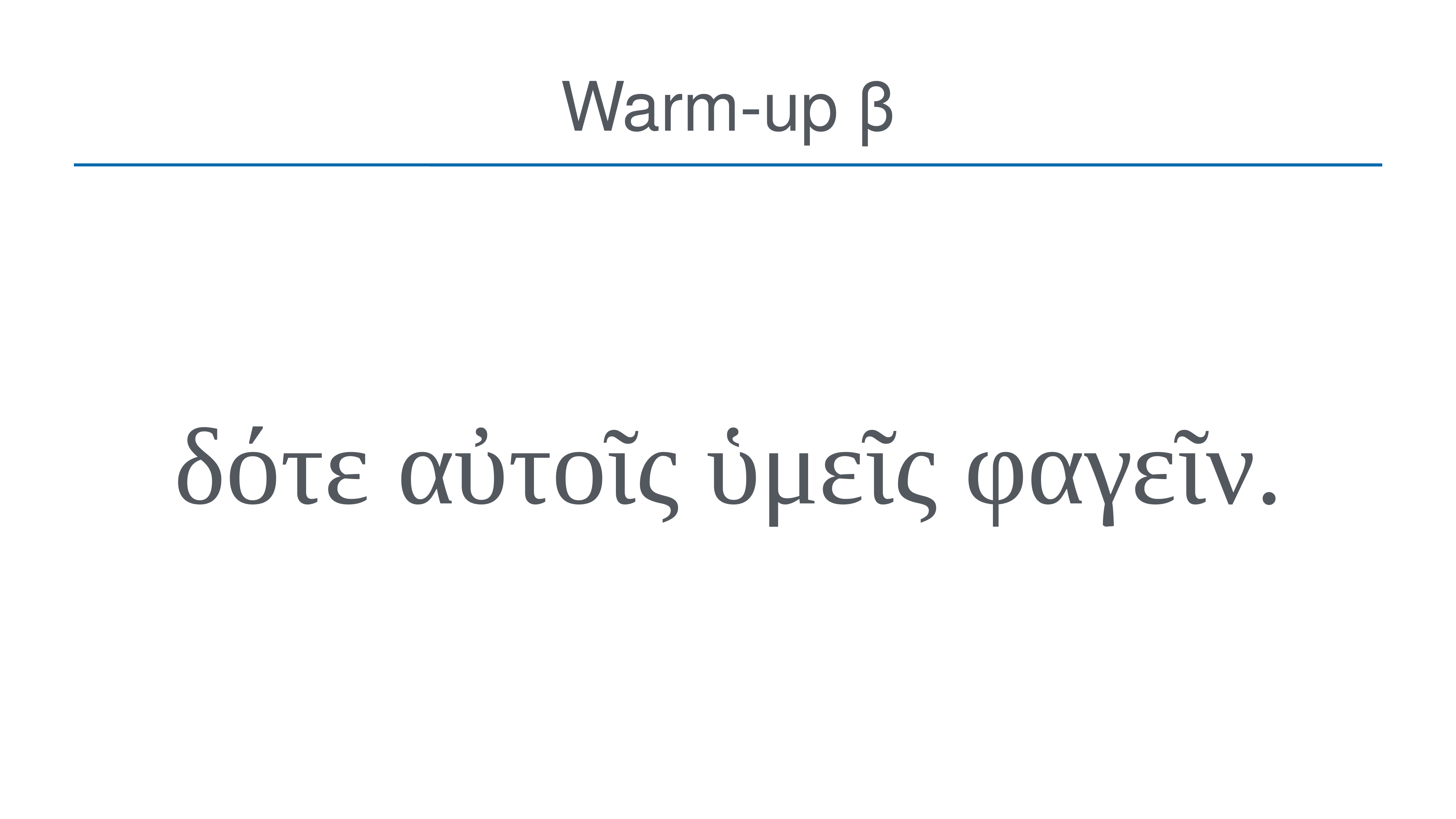

# Warm-up β
δότε αὐτοῖς ὑμεῖς φαγεῖν.